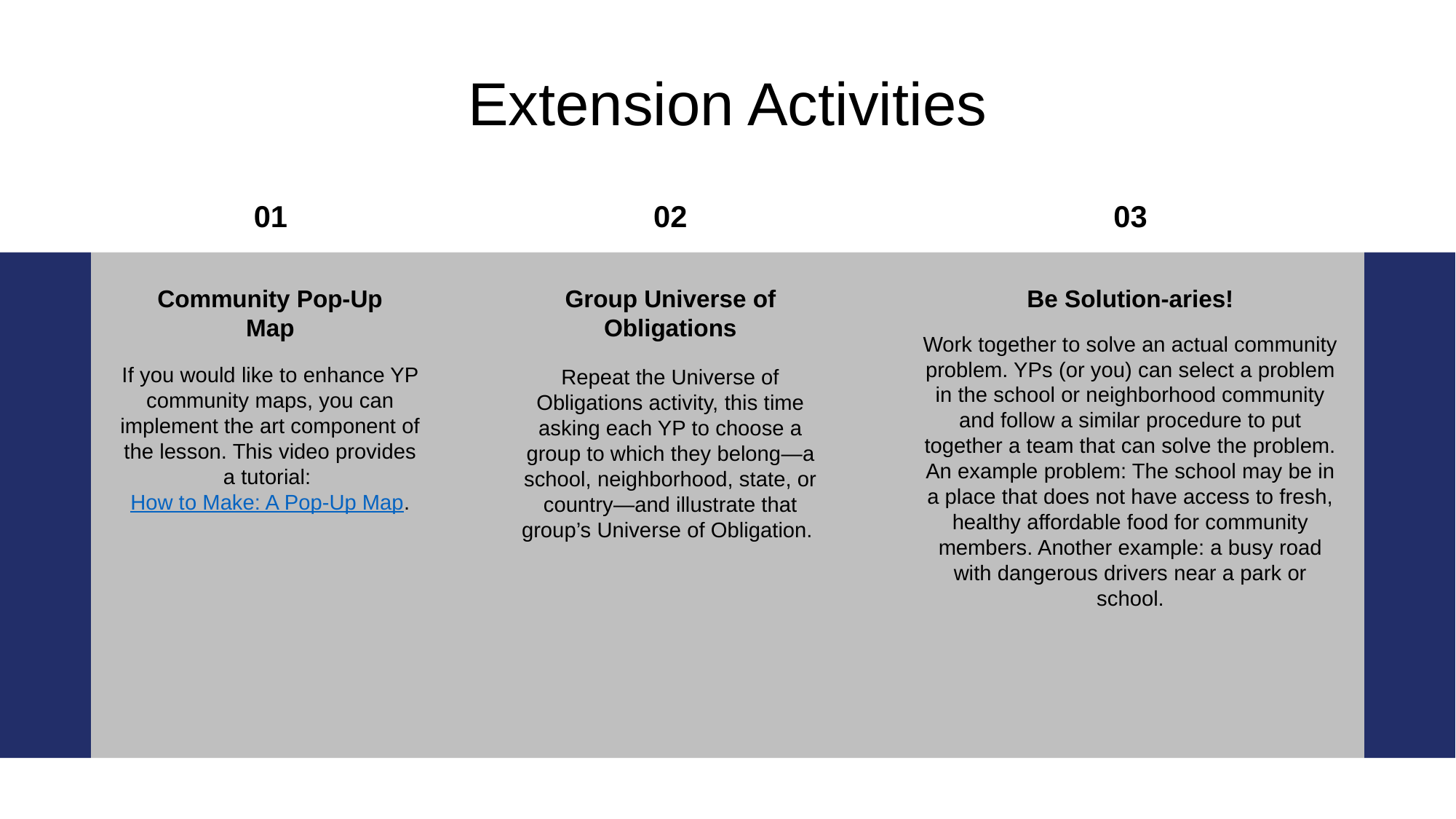

Extension Activities
01
02
03

Community Pop-Up Map
If you would like to enhance YP community maps, you can implement the art component of the lesson. This video provides a tutorial: How to Make: A Pop-Up Map.
Group Universe of Obligations
Repeat the Universe of Obligations activity, this time asking each YP to choose a group to which they belong—a school, neighborhood, state, or country—and illustrate that group’s Universe of Obligation.
Be Solution-aries!
Work together to solve an actual community problem. YPs (or you) can select a problem in the school or neighborhood community and follow a similar procedure to put together a team that can solve the problem. An example problem: The school may be in a place that does not have access to fresh, healthy affordable food for community members. Another example: a busy road with dangerous drivers near a park or school.